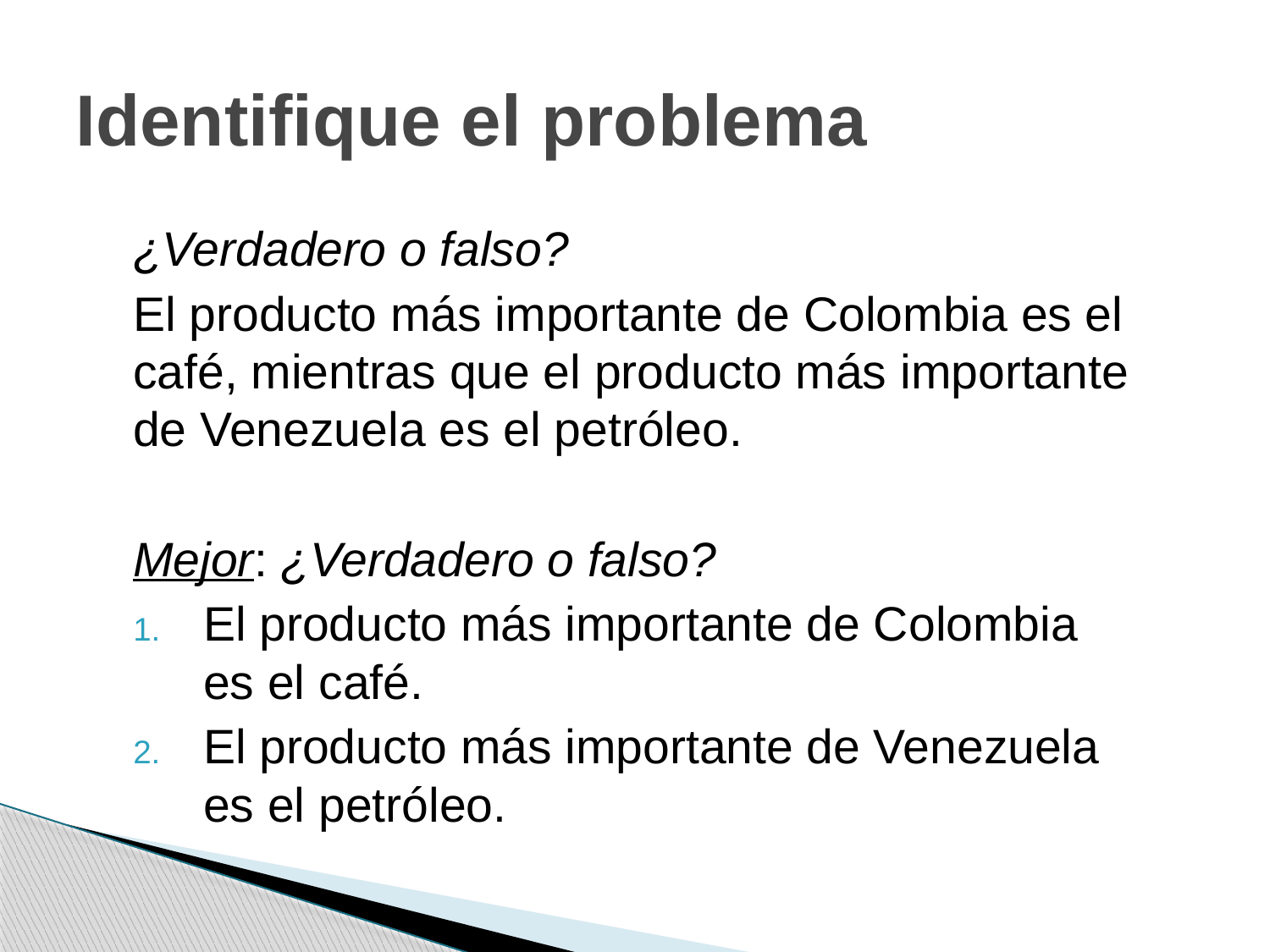

# Identifique el problema
¿Verdadero o falso?
El producto más importante de Colombia es el café, mientras que el producto más importante de Venezuela es el petróleo.

Mejor: ¿Verdadero o falso?
El producto más importante de Colombia es el café.
El producto más importante de Venezuela es el petróleo.